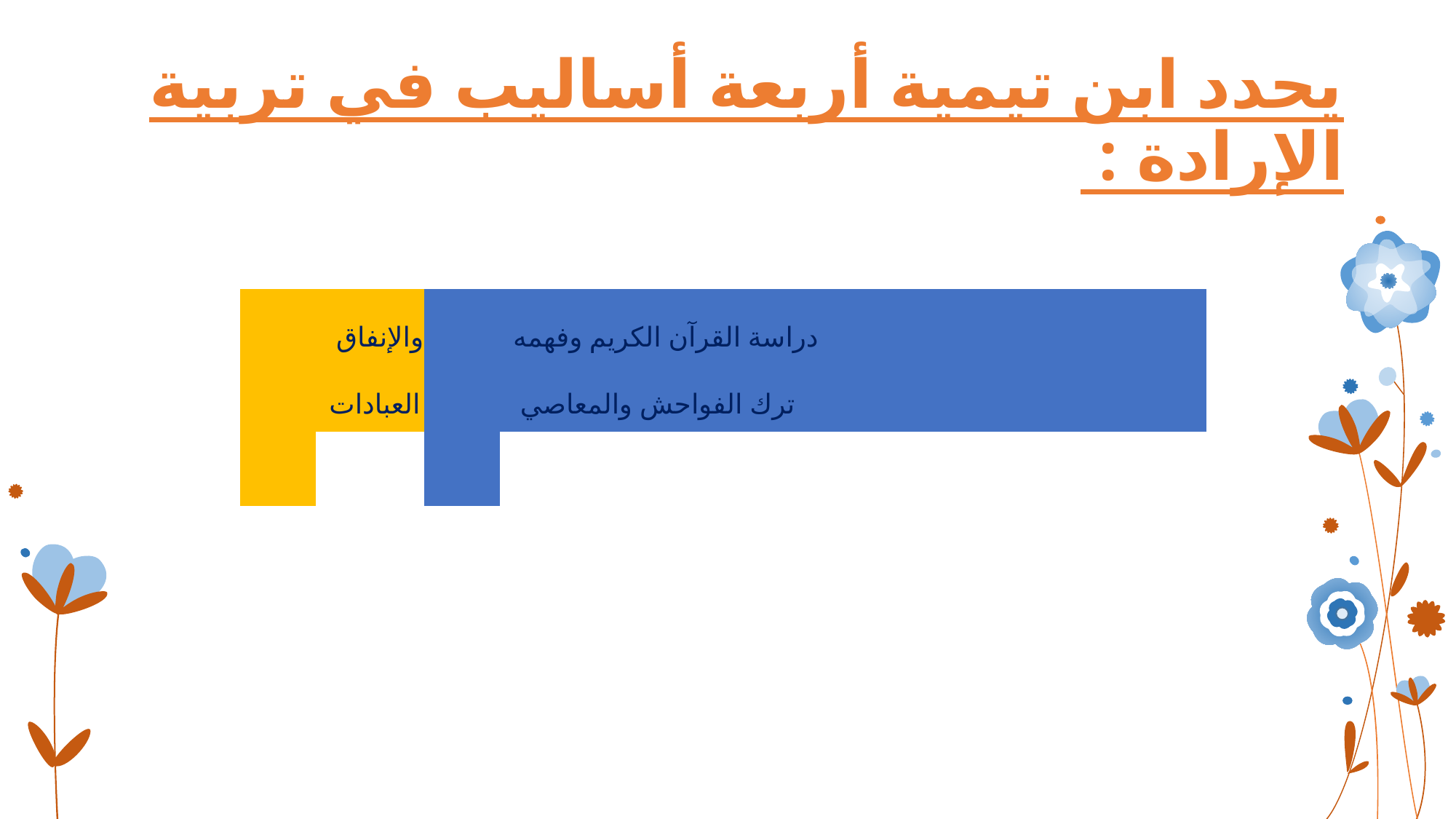

# يحدد ابن تيمية أربعة أساليب في تربية الإرادة :
العبادات
ترك الفواحش والمعاصي
 دراسة القرآن الكريم وفهمه